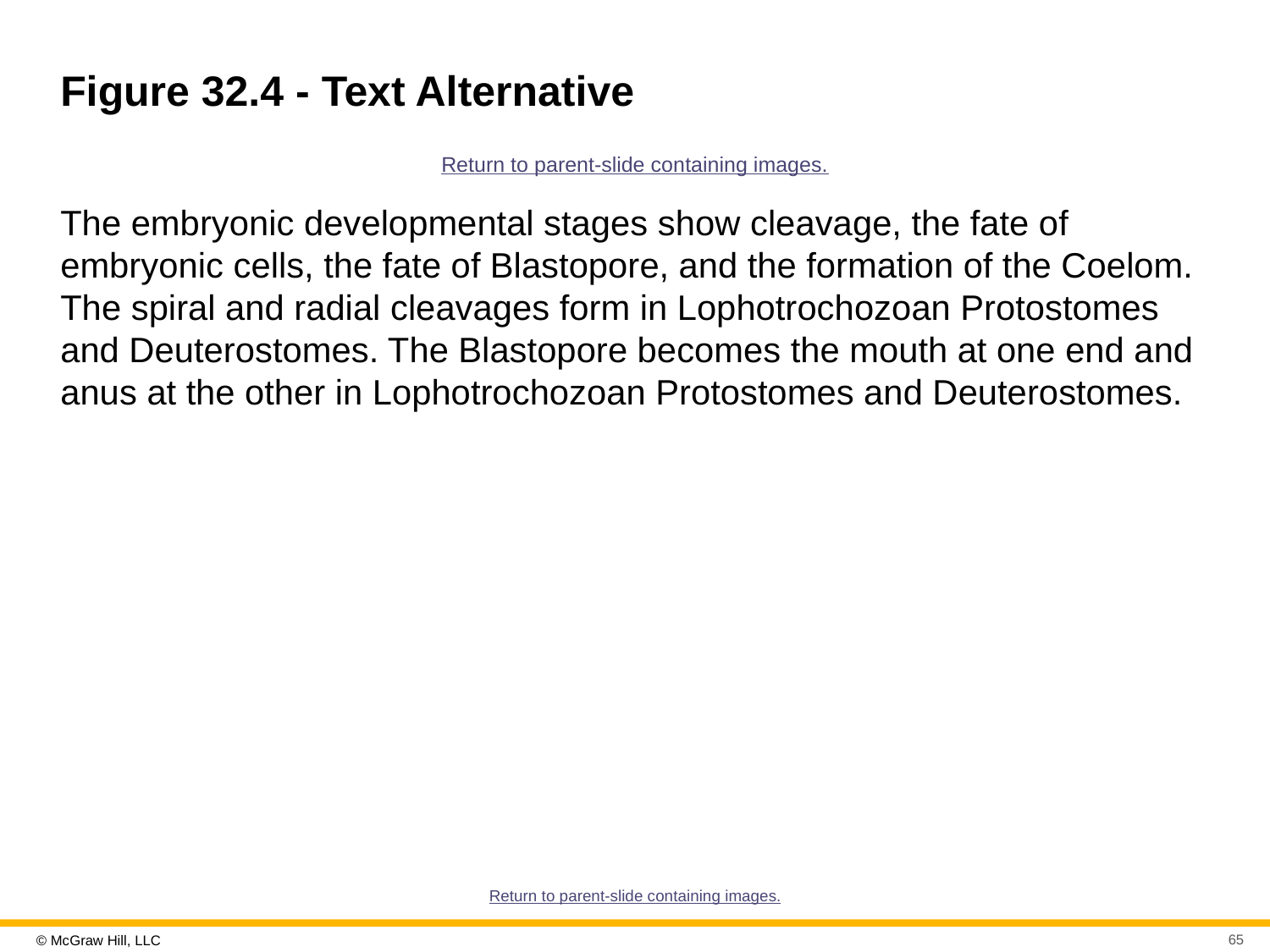

# Figure 32.4 - Text Alternative
Return to parent-slide containing images.
The embryonic developmental stages show cleavage, the fate of embryonic cells, the fate of Blastopore, and the formation of the Coelom. The spiral and radial cleavages form in Lophotrochozoan Protostomes and Deuterostomes. The Blastopore becomes the mouth at one end and anus at the other in Lophotrochozoan Protostomes and Deuterostomes.
Return to parent-slide containing images.
65